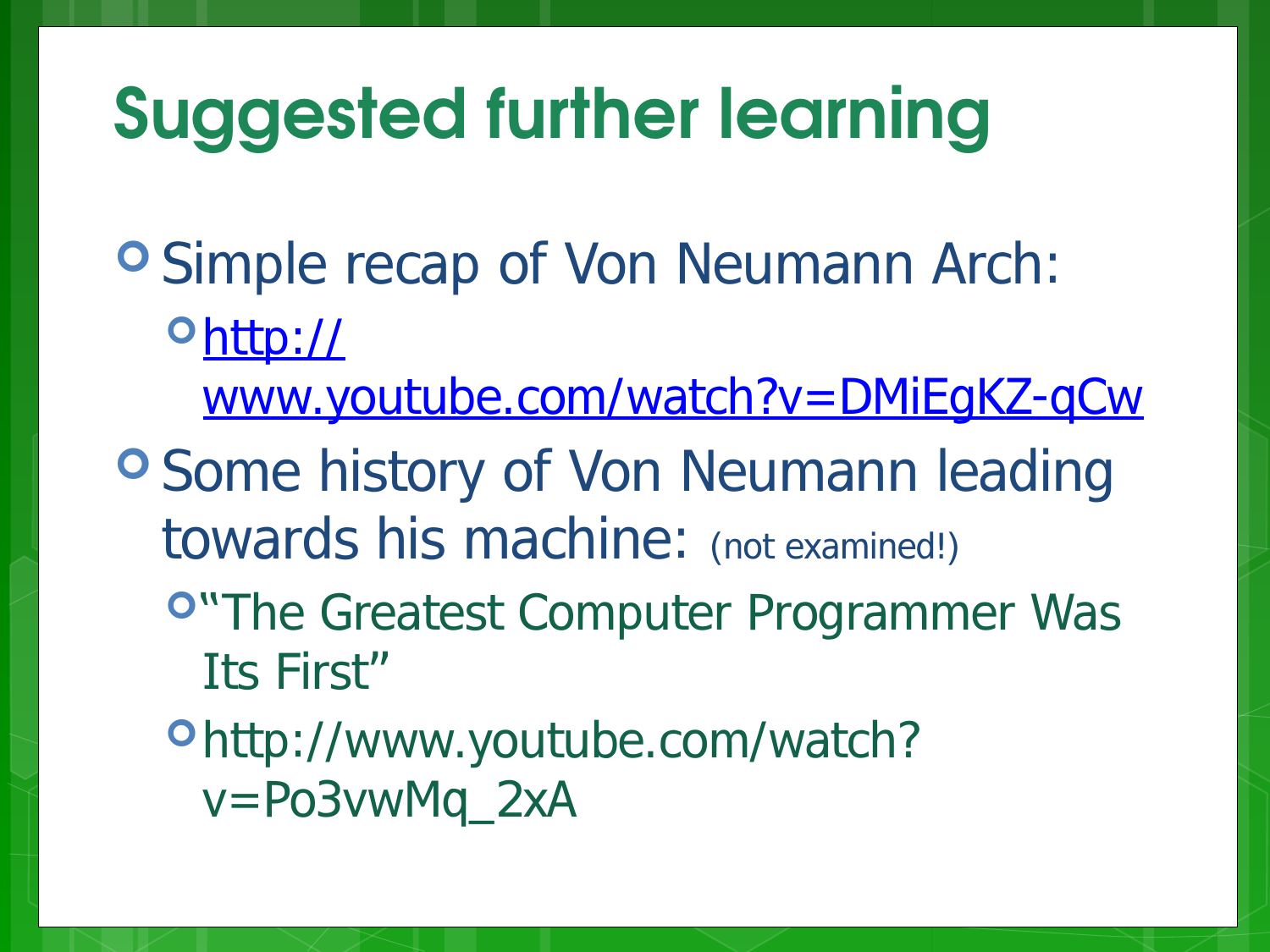

# Suggested further learning
Simple recap of Von Neumann Arch:
http://www.youtube.com/watch?v=DMiEgKZ-qCw
Some history of Von Neumann leading towards his machine: (not examined!)
“The Greatest Computer Programmer Was Its First”
http://www.youtube.com/watch?v=Po3vwMq_2xA